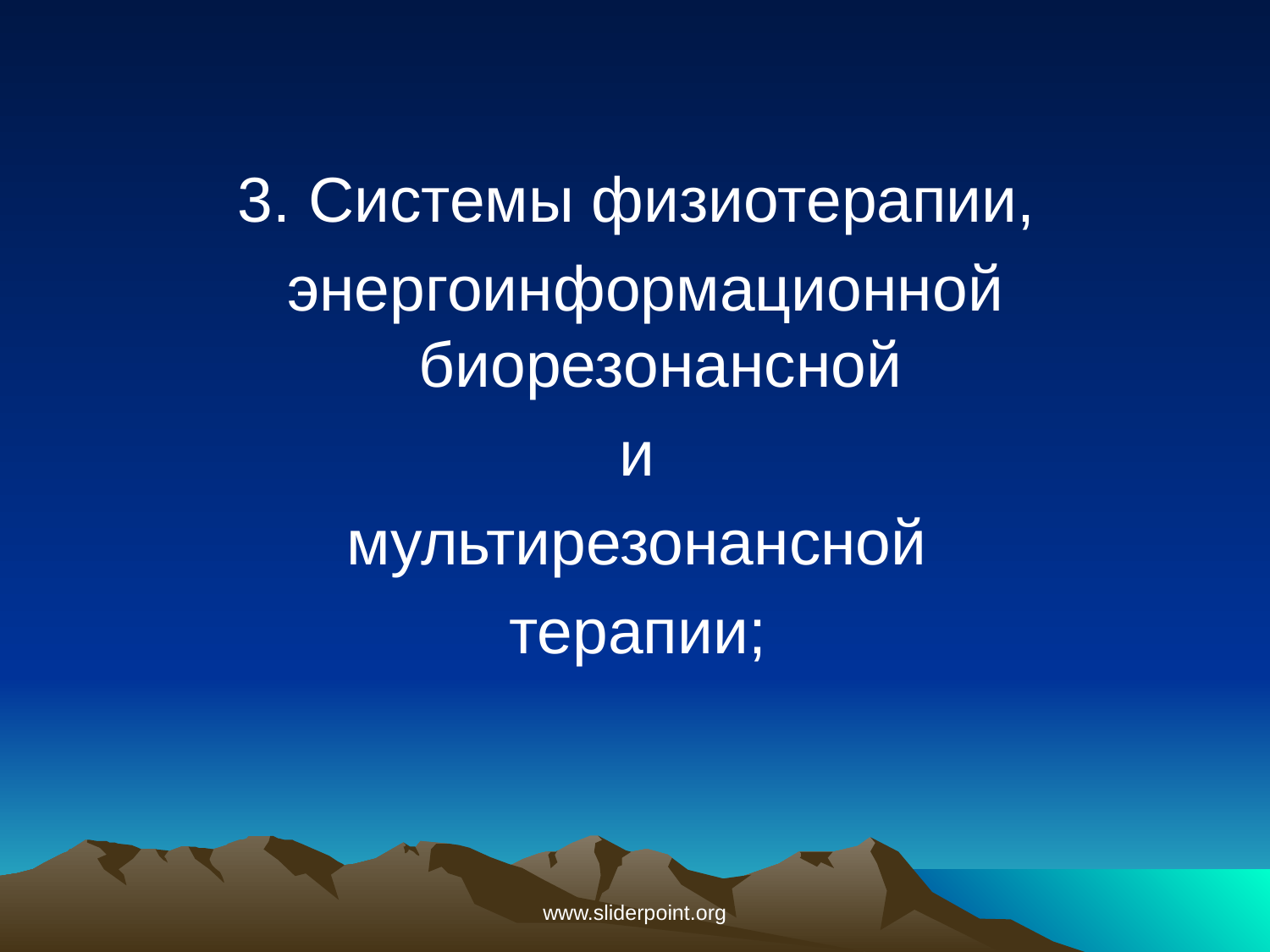

3. Системы физиотерапии,
энергоинформационной биорезонансной
и
мультирезонансной
терапии;
www.sliderpoint.org